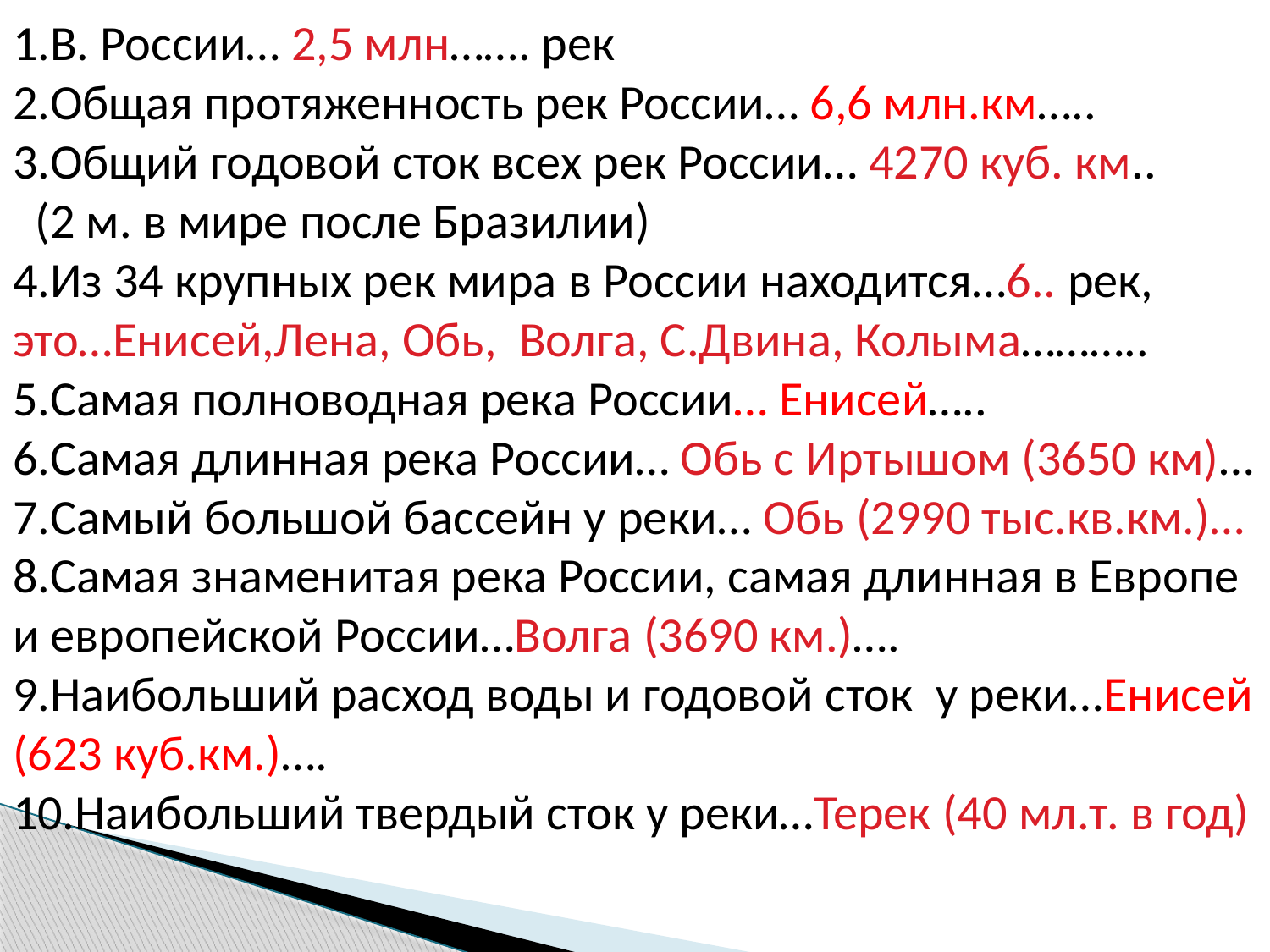

1.В. России… 2,5 млн……. рек
2.Общая протяженность рек России… 6,6 млн.км…..
3.Общий годовой сток всех рек России… 4270 куб. км..
  (2 м. в мире после Бразилии)
4.Из 34 крупных рек мира в России находится…6.. рек, это…Енисей,Лена, Обь,  Волга, С.Двина, Колыма………..
5.Самая полноводная река России… Енисей…..
6.Самая длинная река России… Обь с Иртышом (3650 км)…
7.Самый большой бассейн у реки… Обь (2990 тыс.кв.км.)…
8.Самая знаменитая река России, самая длинная в Европе и европейской России…Волга (3690 км.)….
9.Наибольший расход воды и годовой сток  у реки…Енисей (623 куб.км.)….
10.Наибольший твердый сток у реки…Терек (40 мл.т. в год)